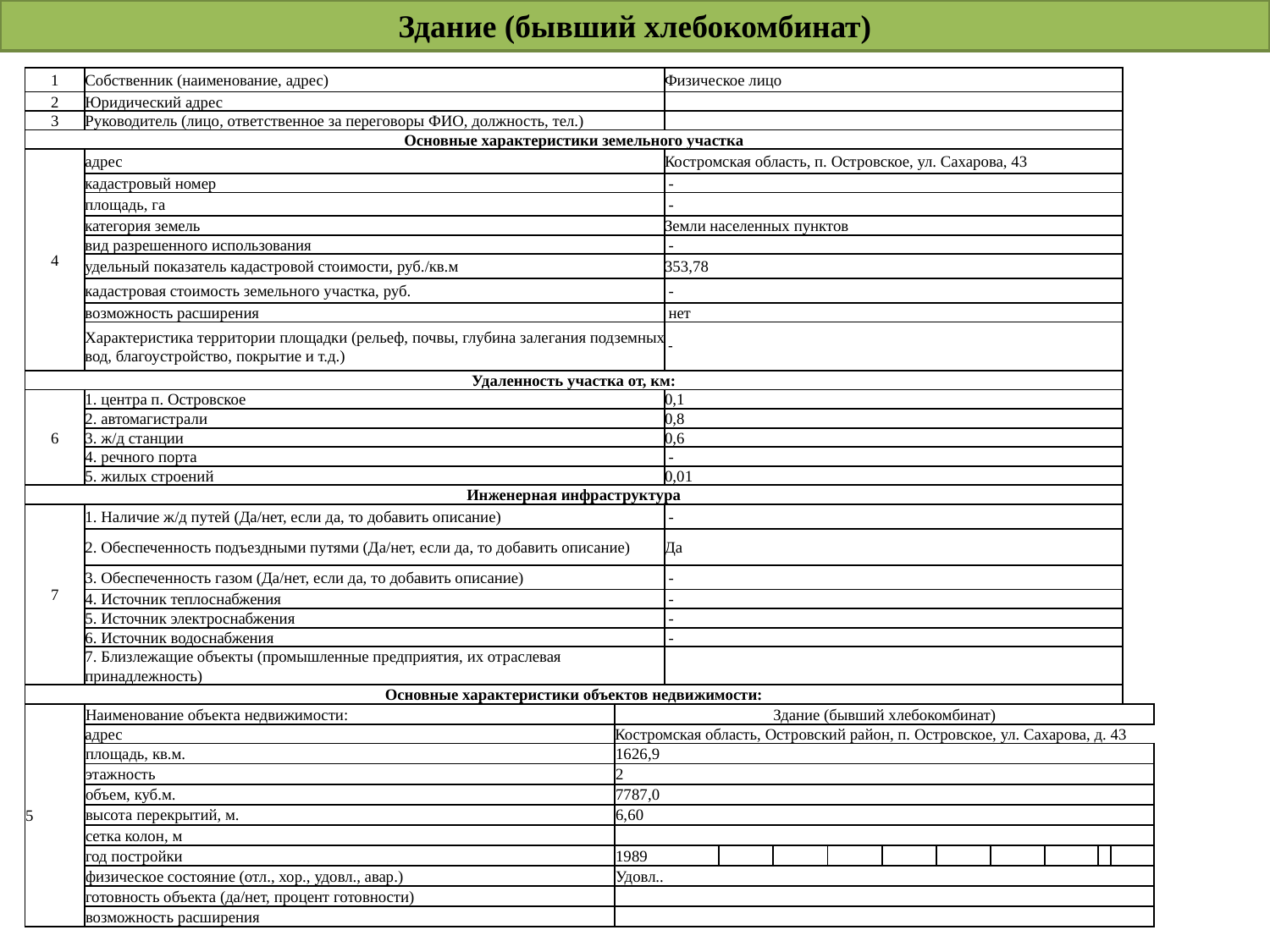

Здание (бывший хлебокомбинат)
| 1 | Собственник (наименование, адрес) |  | Физическое лицо |  |  |  |  |  |  |  |  |  |  |  |  |  |  |  |
| --- | --- | --- | --- | --- | --- | --- | --- | --- | --- | --- | --- | --- | --- | --- | --- | --- | --- | --- |
| 2 | Юридический адрес |  |  |  |  |  |  |  |  |  |  |  |  |  |  |  |  |  |
| 3 | Руководитель (лицо, ответственное за переговоры ФИО, должность, тел.) |  |  |  |  |  |  |  |  |  |  |  |  |  |  |  |  |  |
| Основные характеристики земельного участка |  |  |  |  |  |  |  |  |  |  |  |  |  |  |  |  |  |  |
| 4 | адрес |  | Костромская область, п. Островское, ул. Сахарова, 43 |  |  |  |  |  |  |  |  |  |  |  |  |  |  |  |
|  | кадастровый номер |  | - |  |  |  |  |  |  |  |  |  |  |  |  |  |  |  |
|  | площадь, га |  | - |  |  |  |  |  |  |  |  |  |  |  |  |  |  |  |
|  | категория земель |  | Земли населенных пунктов |  |  |  |  |  |  |  |  |  |  |  |  |  |  |  |
|  | вид разрешенного использования |  | - |  |  |  |  |  |  |  |  |  |  |  |  |  |  |  |
|  | удельный показатель кадастровой стоимости, руб./кв.м |  | 353,78 |  |  |  |  |  |  |  |  |  |  |  |  |  |  |  |
|  | кадастровая стоимость земельного участка, руб. |  | - |  |  |  |  |  |  |  |  |  |  |  |  |  |  |  |
|  | возможность расширения |  | нет |  |  |  |  |  |  |  |  |  |  |  |  |  |  |  |
|  | Характеристика территории площадки (рельеф, почвы, глубина залегания подземных вод, благоустройство, покрытие и т.д.) |  | - |  |  |  |  |  |  |  |  |  |  |  |  |  |  |  |
| Удаленность участка от, км: |  |  |  |  |  |  |  |  |  |  |  |  |  |  |  |  |  |  |
| 6 | 1. центра п. Островское |  | 0,1 |  |  |  |  |  |  |  |  |  |  |  |  |  |  |  |
|  | 2. автомагистрали |  | 0,8 |  |  |  |  |  |  |  |  |  |  |  |  |  |  |  |
|  | 3. ж/д станции |  | 0,6 |  |  |  |  |  |  |  |  |  |  |  |  |  |  |  |
|  | 4. речного порта |  | - |  |  |  |  |  |  |  |  |  |  |  |  |  |  |  |
|  | 5. жилых строений |  | 0,01 |  |  |  |  |  |  |  |  |  |  |  |  |  |  |  |
| Инженерная инфраструктура |  |  |  |  |  |  |  |  |  |  |  |  |  |  |  |  |  |  |
| 7 | 1. Наличие ж/д путей (Да/нет, если да, то добавить описание) |  | - |  |  |  |  |  |  |  |  |  |  |  |  |  |  |  |
|  | 2. Обеспеченность подъездными путями (Да/нет, если да, то добавить описание) |  | Да |  |  |  |  |  |  |  |  |  |  |  |  |  |  |  |
|  | 3. Обеспеченность газом (Да/нет, если да, то добавить описание) |  | - |  |  |  |  |  |  |  |  |  |  |  |  |  |  |  |
|  | 4. Источник теплоснабжения |  | - |  |  |  |  |  |  |  |  |  |  |  |  |  |  |  |
|  | 5. Источник электроснабжения |  | - |  |  |  |  |  |  |  |  |  |  |  |  |  |  |  |
|  | 6. Источник водоснабжения |  | - |  |  |  |  |  |  |  |  |  |  |  |  |  |  |  |
|  | 7. Близлежащие объекты (промышленные предприятия, их отраслевая принадлежность) |  |  |  |  |  |  |  |  |  |  |  |  |  |  |  |  |  |
| Основные характеристики объектов недвижимости: |  |  |  |  |  |  |  |  |  |  |  |  |  |  |  |  |  |  |
| 5 | Наименование объекта недвижимости: | Здание (бывший хлебокомбинат) |  |  |  |  |  |  |  |  |  |  |  |  |  |  |  |  |
|  | адрес | Костромская область, Островский район, п. Островское, ул. Сахарова, д. 43 |  |  |  |  |  |  |  |  |  |  |  |  |  |  |  |  |
|  | площадь, кв.м. | 1626,9 |  |  |  |  |  |  |  |  |  |  |  |  |  |  |  |  |
|  | этажность | 2 |  |  |  |  |  |  |  |  |  |  |  |  |  |  |  |  |
|  | объем, куб.м. | 7787,0 |  |  |  |  |  |  |  |  |  |  |  |  |  |  |  |  |
|  | высота перекрытий, м. | 6,60 |  |  |  |  |  |  |  |  |  |  |  |  |  |  |  |  |
|  | сетка колон, м |  |  |  |  |  |  |  |  |  |  |  |  |  |  |  |  |  |
|  | год постройки | 1989 |  |  |  |  |  |  |  |  |  |  |  |  |  |  |  |  |
|  | физическое состояние (отл., хор., удовл., авар.) | Удовл.. |  |  |  |  |  |  |  |  |  |  |  |  |  |  |  |  |
|  | готовность объекта (да/нет, процент готовности) |  |  |  |  |  |  |  |  |  |  |  |  |  |  |  |  |  |
|  | возможность расширения |  |  |  |  |  |  |  |  |  |  |  |  |  |  |  |  |  |